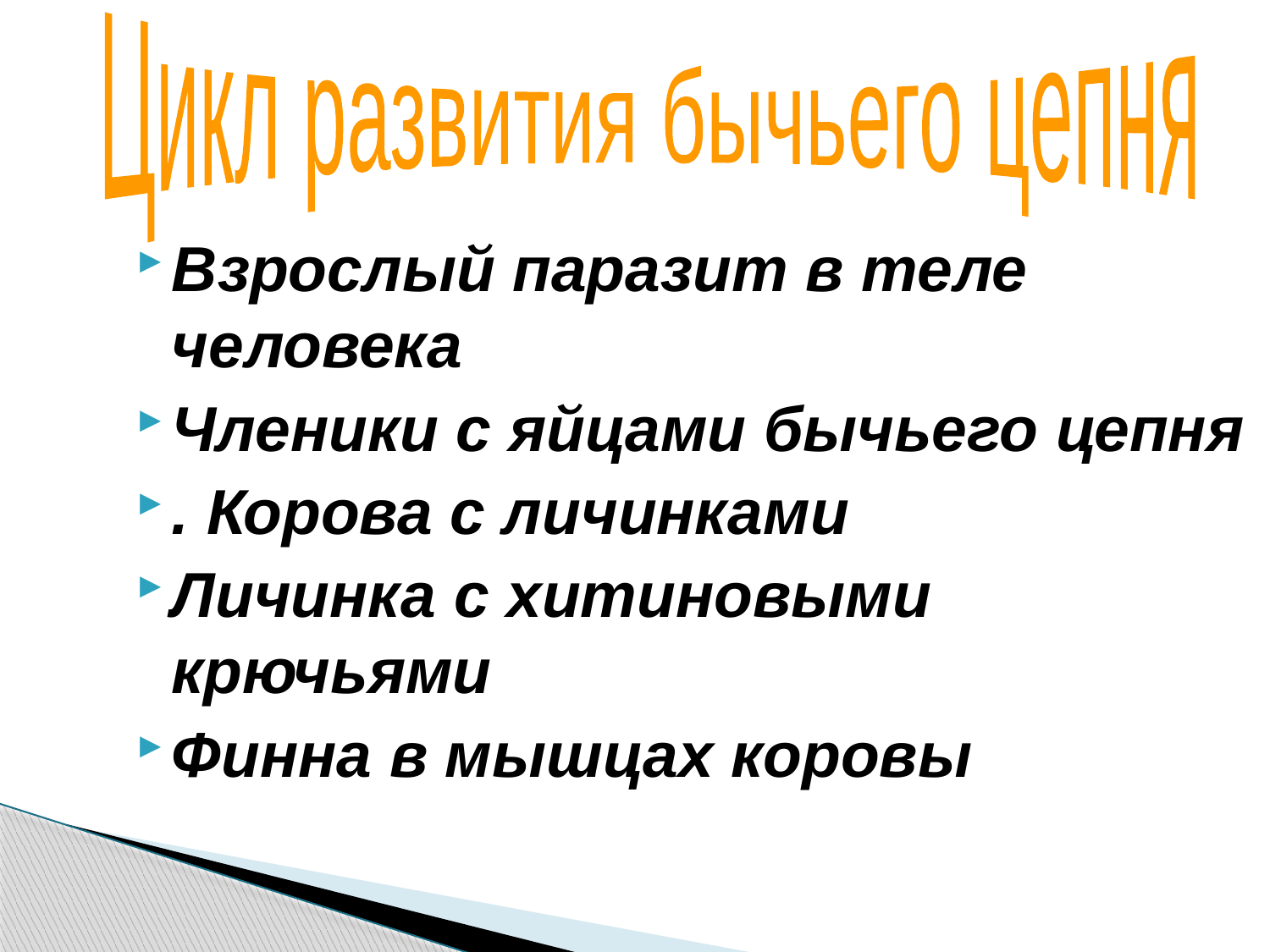

Цикл развития бычьего цепня
Взрослый паразит в теле человека
Членики с яйцами бычьего цепня
. Корова с личинками
Личинка с хитиновыми крючьями
Финна в мышцах коровы